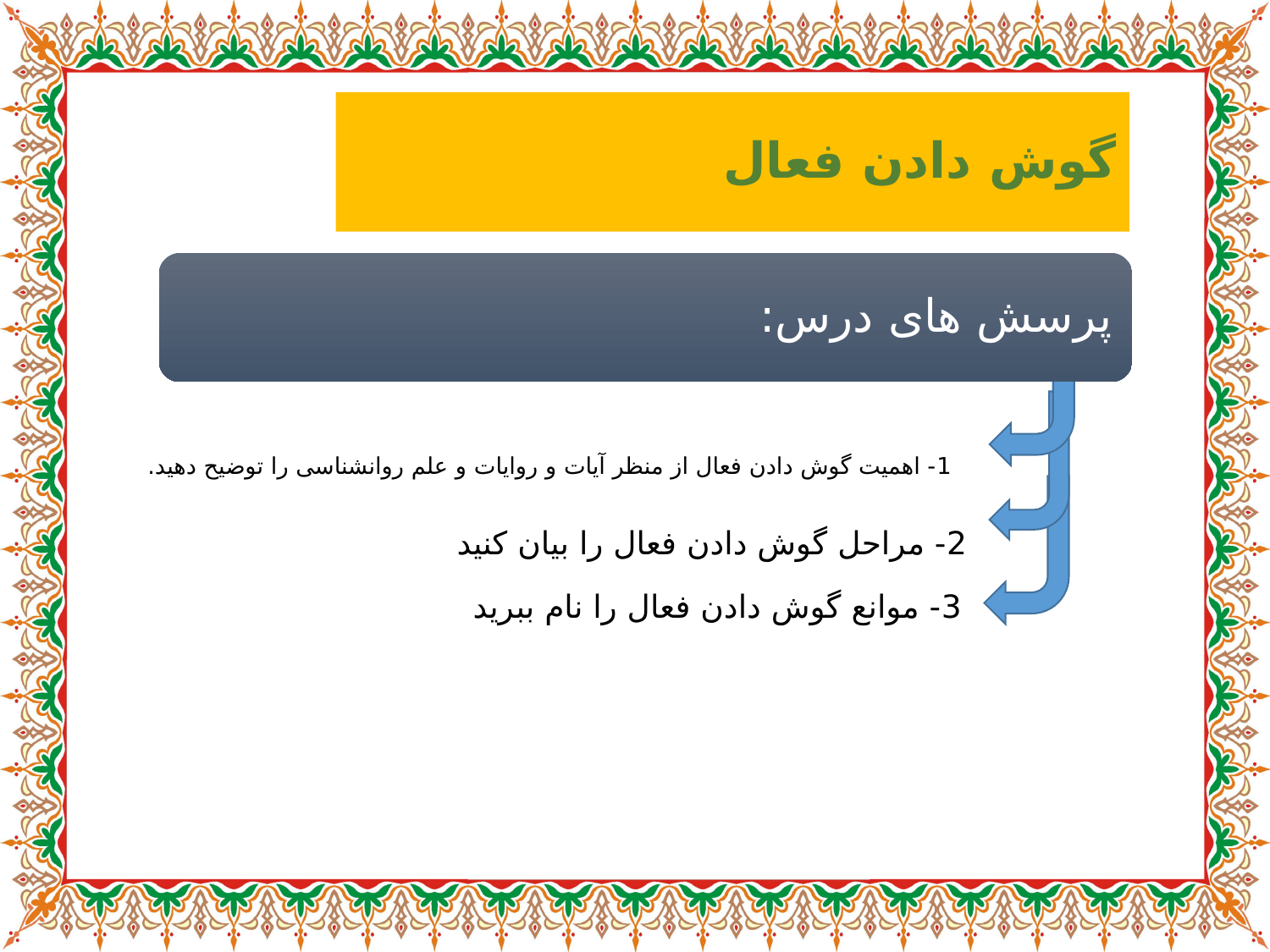

ابعاد وجودی انسان
گوش دادن فعال
پرسش های درس:

# 1- اهمیت گوش دادن فعال از منظر آیات و روایات و علم روانشناسی را توضیح دهید.
 2- مراحل گوش دادن فعال را بیان کنید

 3- موانع گوش دادن فعال را نام ببرید